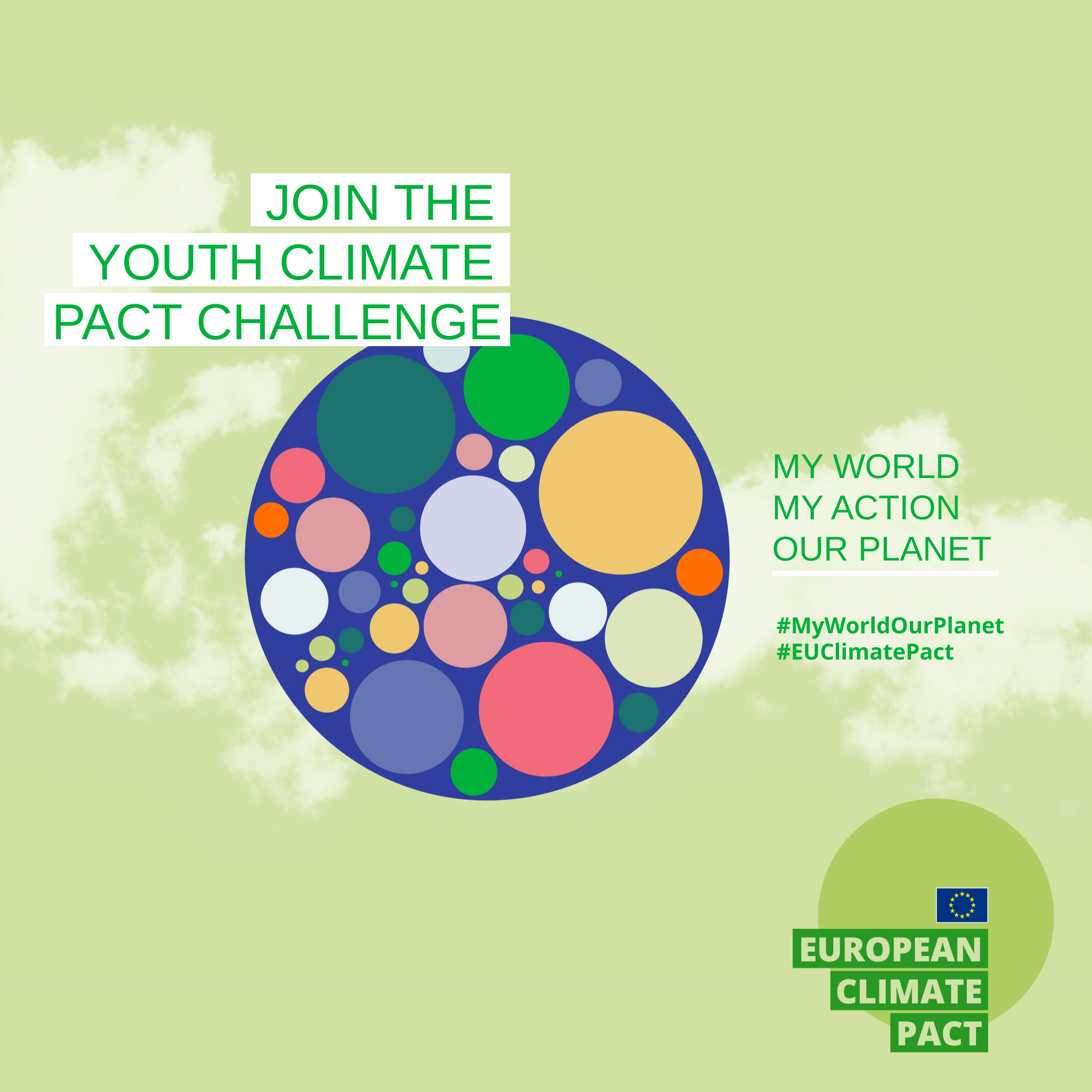

Join the
Youth climate
Pact challenge

My world
My action
Our planet